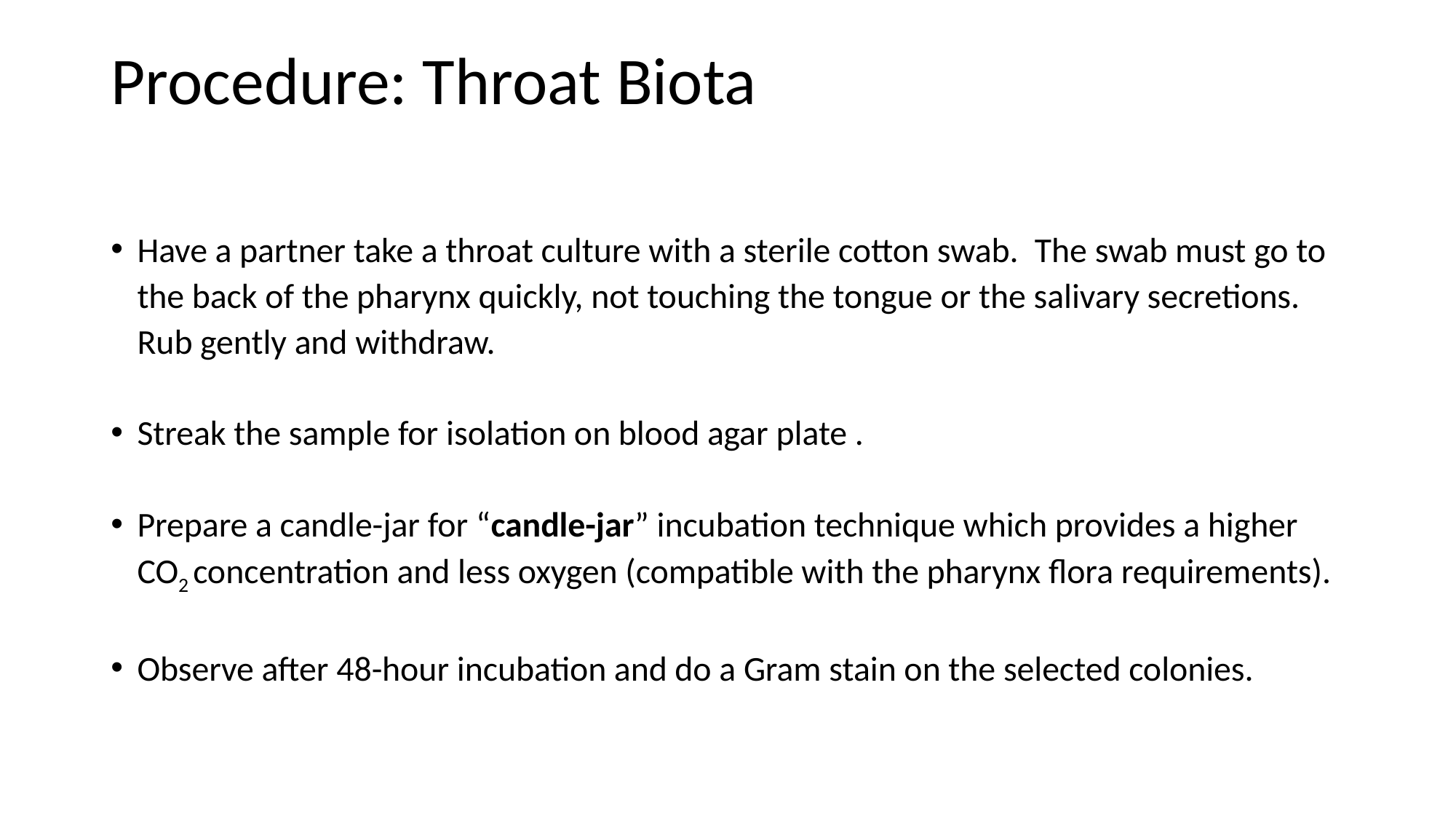

# Procedure: Throat Biota
Have a partner take a throat culture with a sterile cotton swab.  The swab must go to the back of the pharynx quickly, not touching the tongue or the salivary secretions.  Rub gently and withdraw.

Streak the sample for isolation on blood agar plate .

Prepare a candle-jar for “candle-jar” incubation technique which provides a higher CO2 concentration and less oxygen (compatible with the pharynx flora requirements).

Observe after 48-hour incubation and do a Gram stain on the selected colonies.